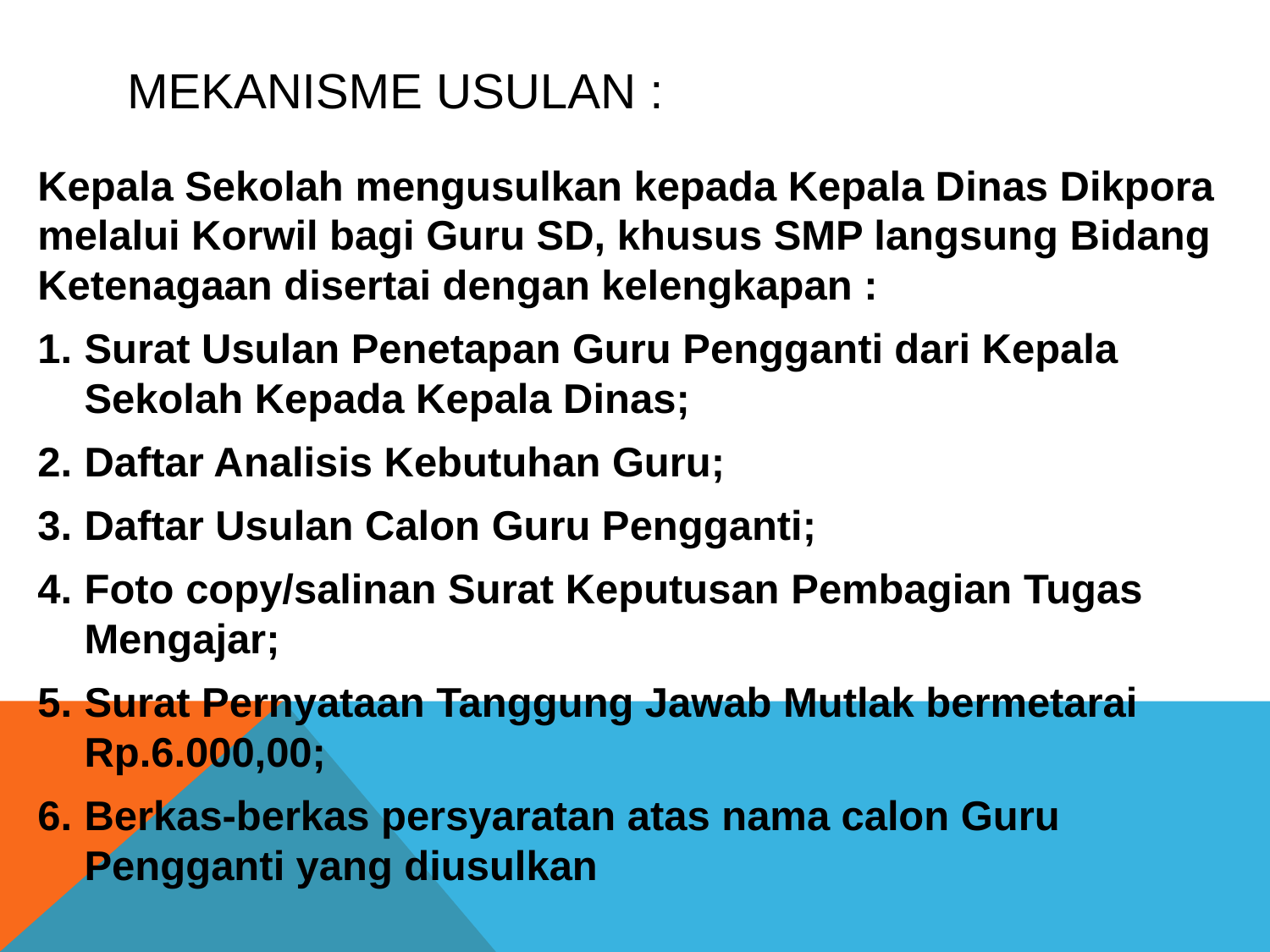

# MEKANISME USULAN :
Kepala Sekolah mengusulkan kepada Kepala Dinas Dikpora melalui Korwil bagi Guru SD, khusus SMP langsung Bidang Ketenagaan disertai dengan kelengkapan :
Surat Usulan Penetapan Guru Pengganti dari Kepala Sekolah Kepada Kepala Dinas;
Daftar Analisis Kebutuhan Guru;
Daftar Usulan Calon Guru Pengganti;
Foto copy/salinan Surat Keputusan Pembagian Tugas Mengajar;
Surat Pernyataan Tanggung Jawab Mutlak bermetarai Rp.6.000,00;
Berkas-berkas persyaratan atas nama calon Guru Pengganti yang diusulkan